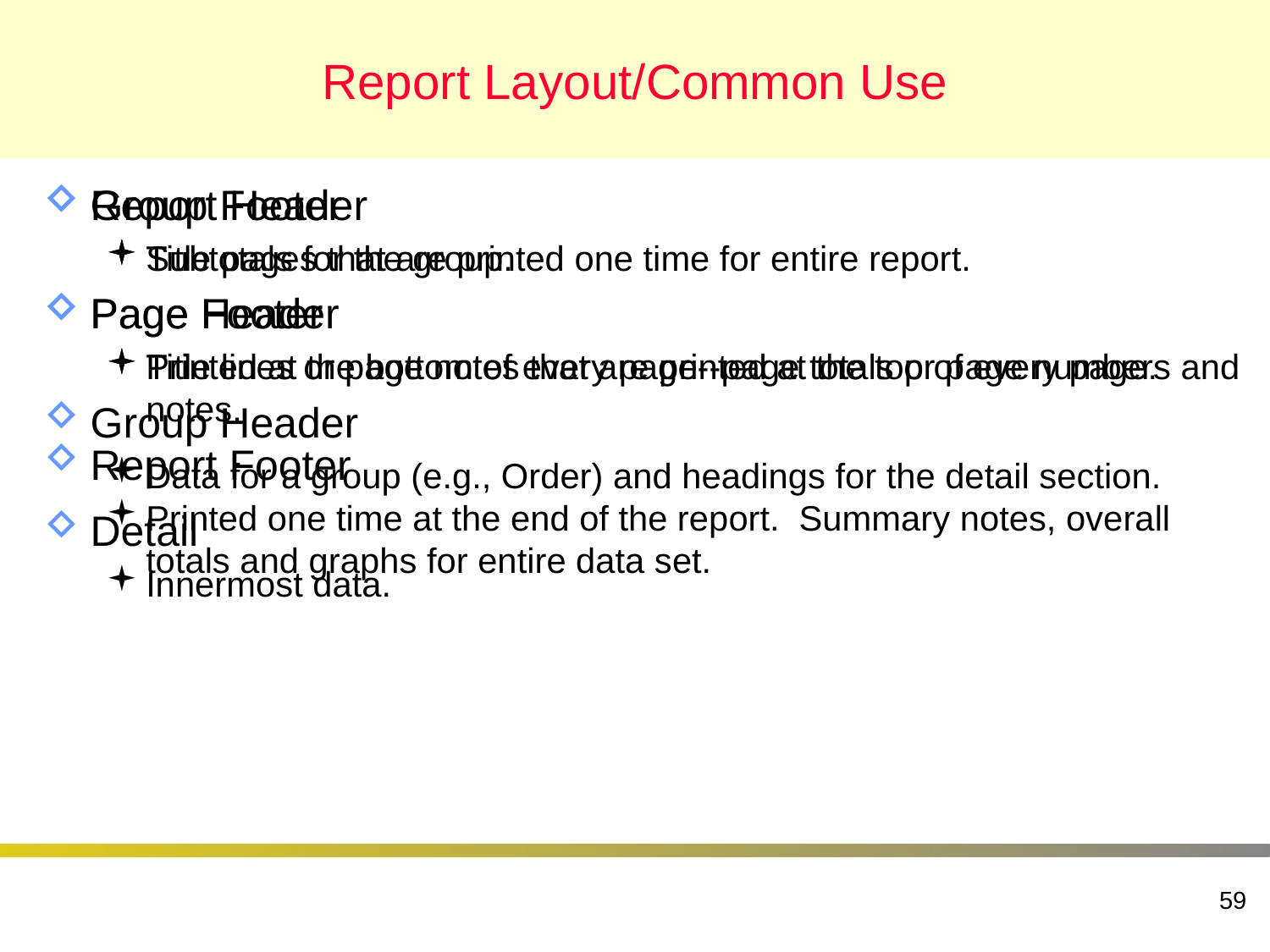

# Report Layout/Common Use
Report Header
Title pages that are printed one time for entire report.
Page Header
Title lines or page notes that are printed at the top of every page.
Group Header
Data for a group (e.g., Order) and headings for the detail section.
Detail
Innermost data.
Group Footer
Subtotals for the group.
Page Footer
Printed at the bottom of every page--page totals or page numbers and notes.
Report Footer
Printed one time at the end of the report.  Summary notes, overall totals and graphs for entire data set.
59